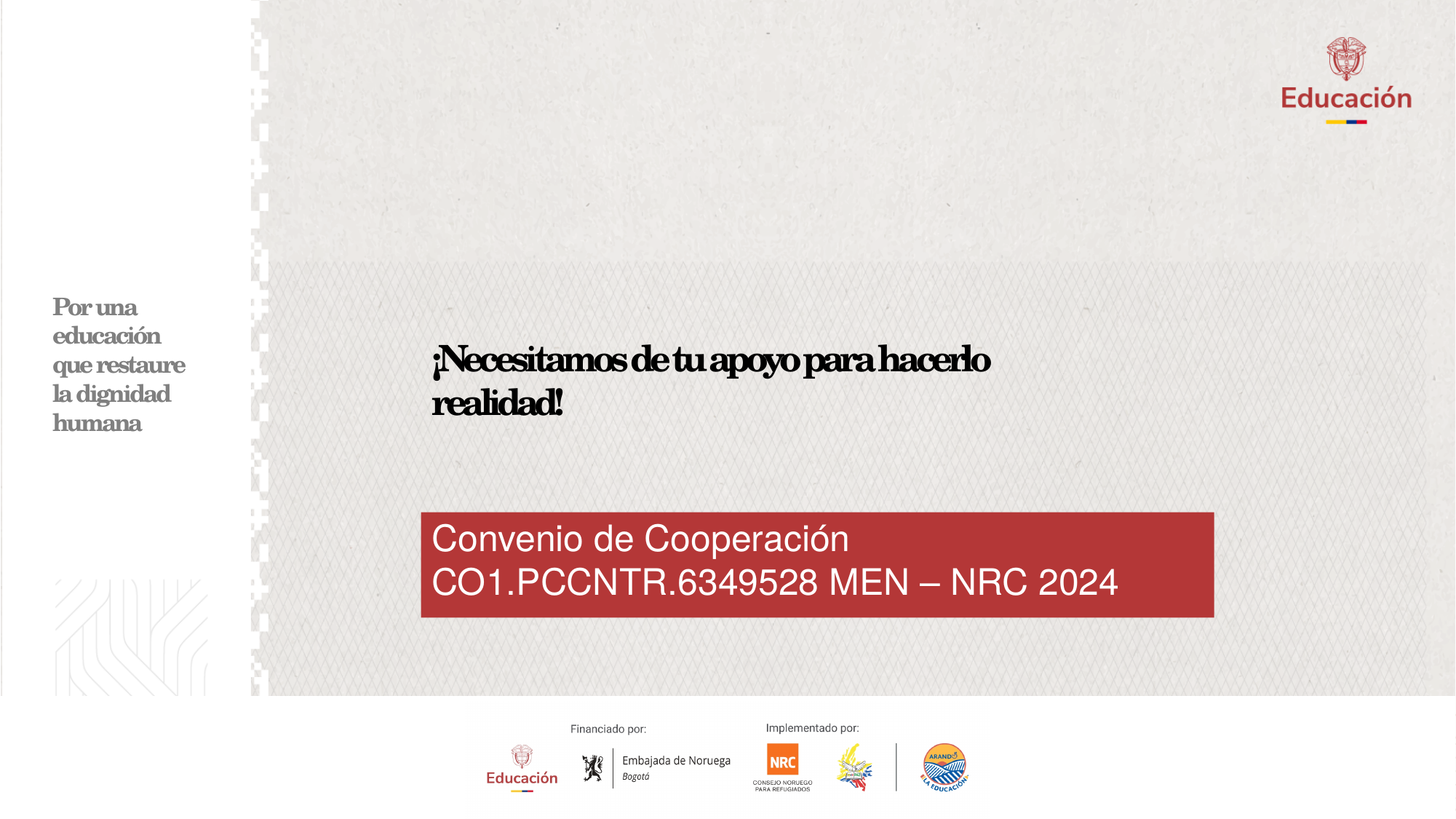

Por una educación
que restaure la dignidad humana
¡Necesitamos de tu apoyo para hacerlo realidad!
Convenio de Cooperación CO1.PCCNTR.6349528 MEN – NRC 2024

# Diap.